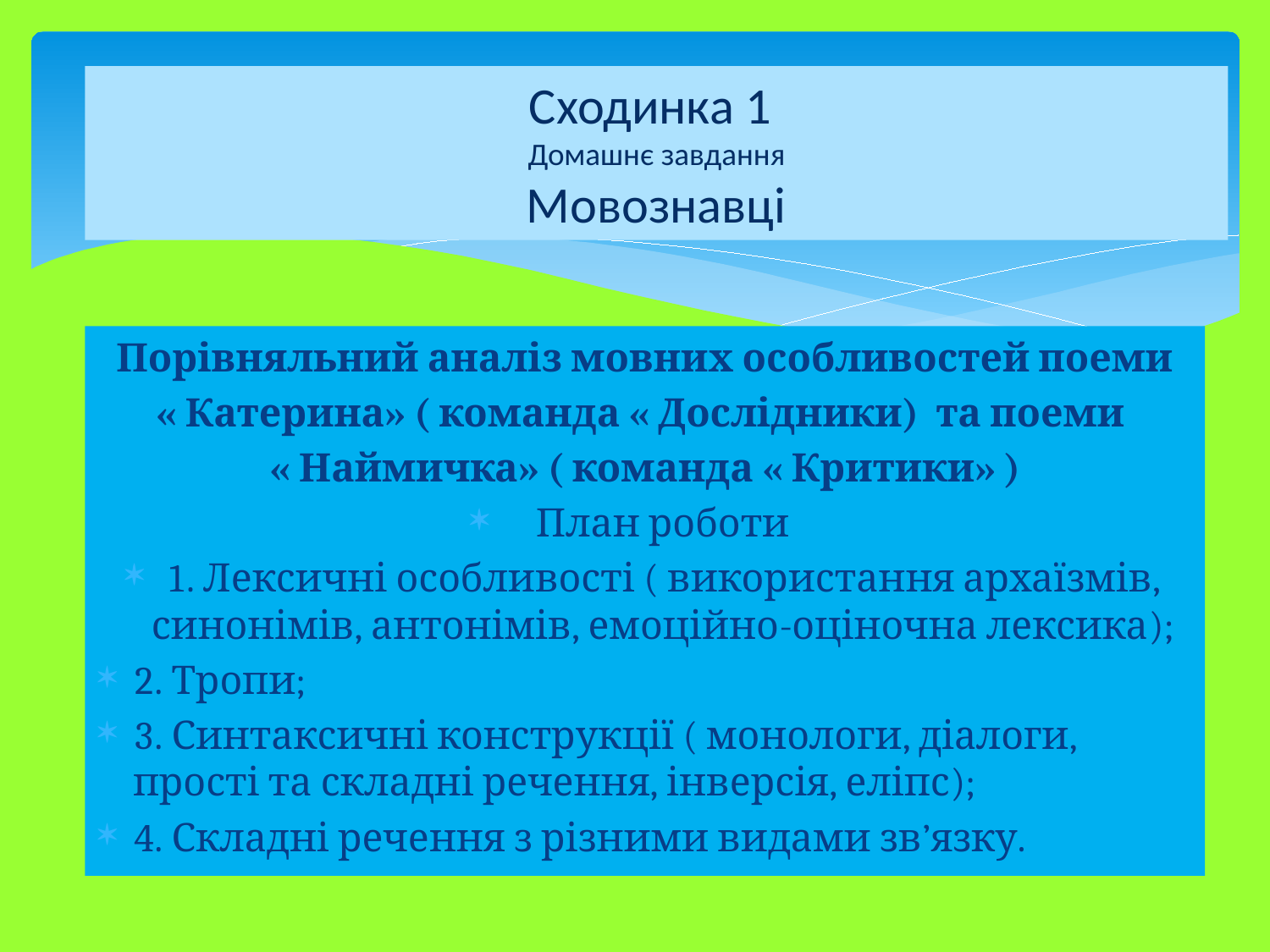

# Сходинка 1 Домашнє завдання Мовознавці
Порівняльний аналіз мовних особливостей поеми
« Катерина» ( команда « Дослідники)  та поеми
« Наймичка» ( команда « Критики» )
План роботи
1. Лексичні особливості ( використання архаїзмів, синонімів, антонімів, емоційно-оціночна лексика);
2. Тропи;
3. Синтаксичні конструкції ( монологи, діалоги, прості та складні речення, інверсія, еліпс);
4. Складні речення з різними видами зв’язку.